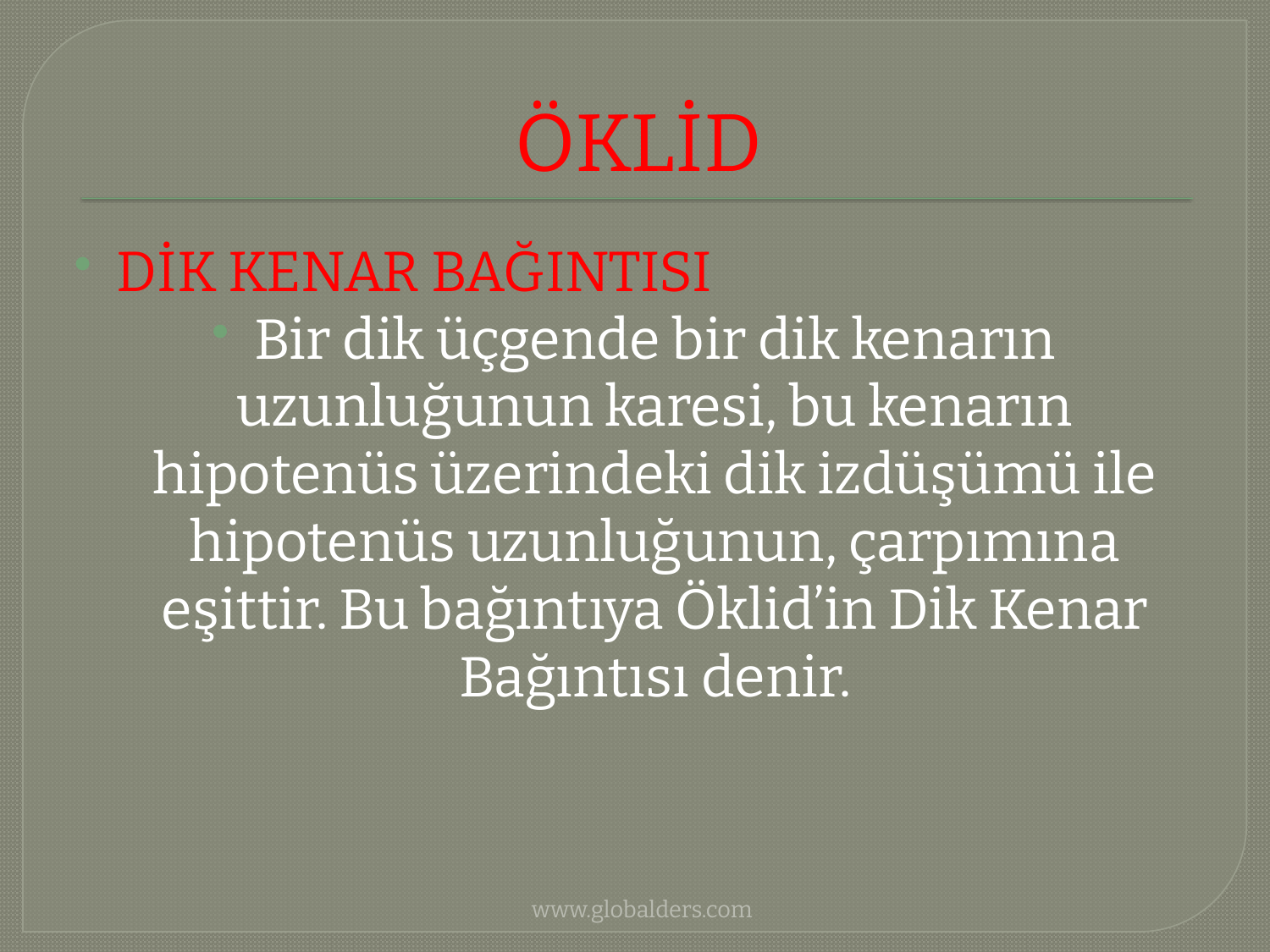

# ÖKLİD
DİK KENAR BAĞINTISI
Bir dik üçgende bir dik kenarın uzunluğunun karesi, bu kenarın hipotenüs üzerindeki dik izdüşümü ile hipotenüs uzunluğunun, çarpımına eşittir. Bu bağıntıya Öklid’in Dik Kenar Bağıntısı denir.
www.globalders.com